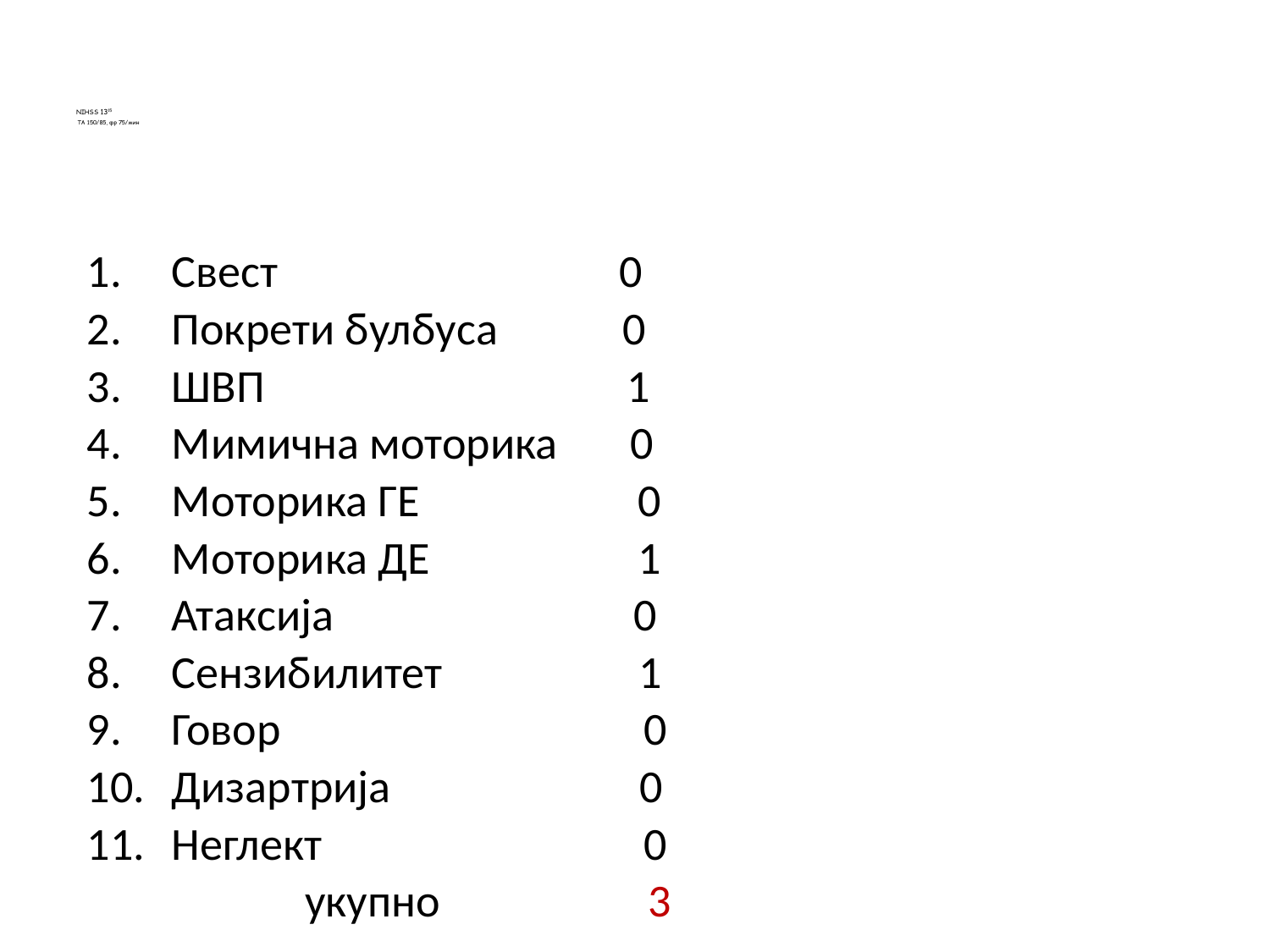

# NIHSS 1315 TA 150/85, фр 75/мин
Свест                                 0
Покрети булбуса            0
ШВП                                   1
Мимична моторика       0
Моторика ГЕ                     0
Моторика ДЕ                    1
Атаксија                             0
Сензибилитет                   1
Говор                                   0
Дизартрија                        0
Неглект                               0
                     укупно                    3